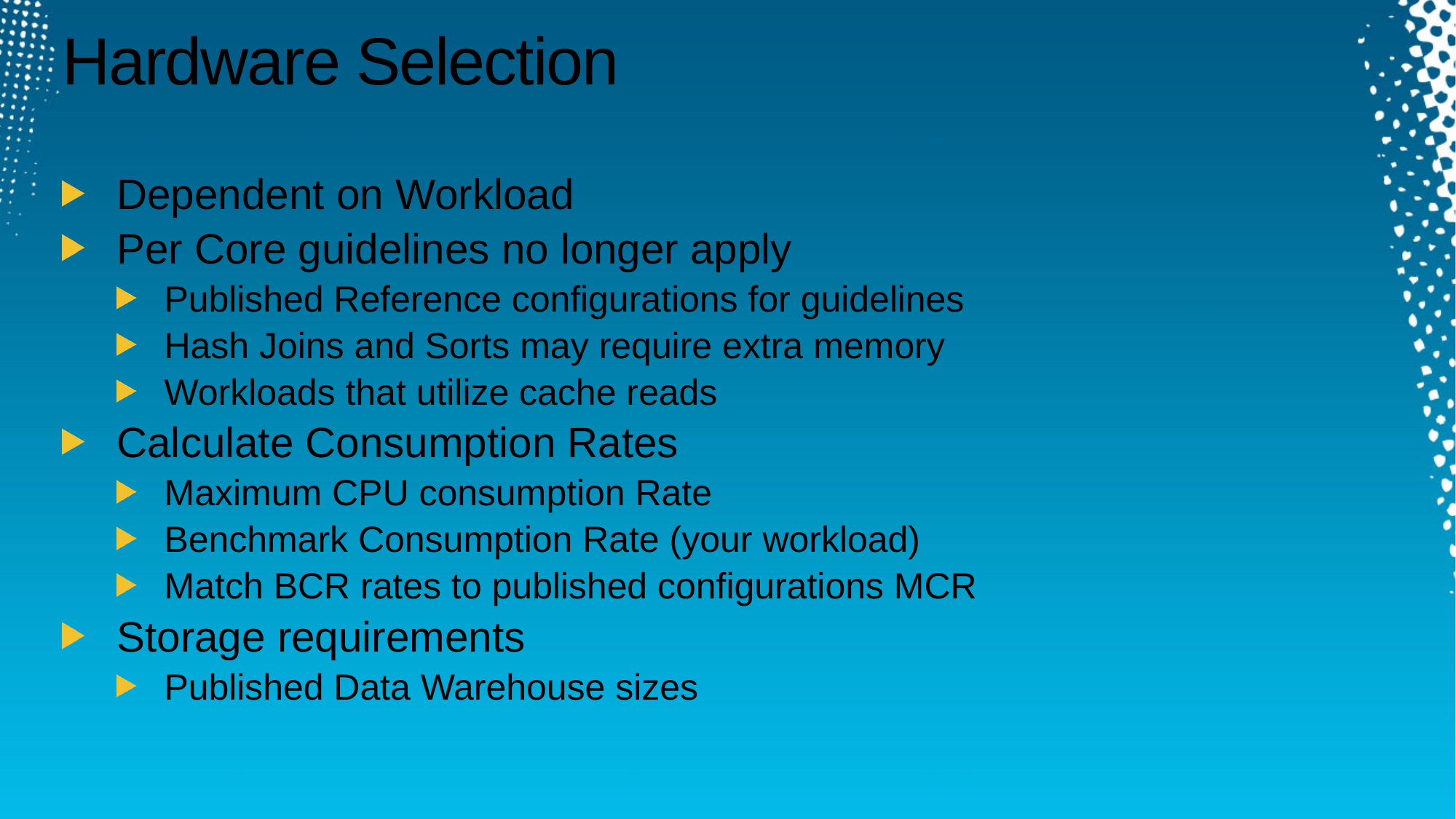

# Hardware Selection
Dependent on Workload
Per Core guidelines no longer apply
Published Reference configurations for guidelines
Hash Joins and Sorts may require extra memory
Workloads that utilize cache reads
Calculate Consumption Rates
Maximum CPU consumption Rate
Benchmark Consumption Rate (your workload)
Match BCR rates to published configurations MCR
Storage requirements
Published Data Warehouse sizes